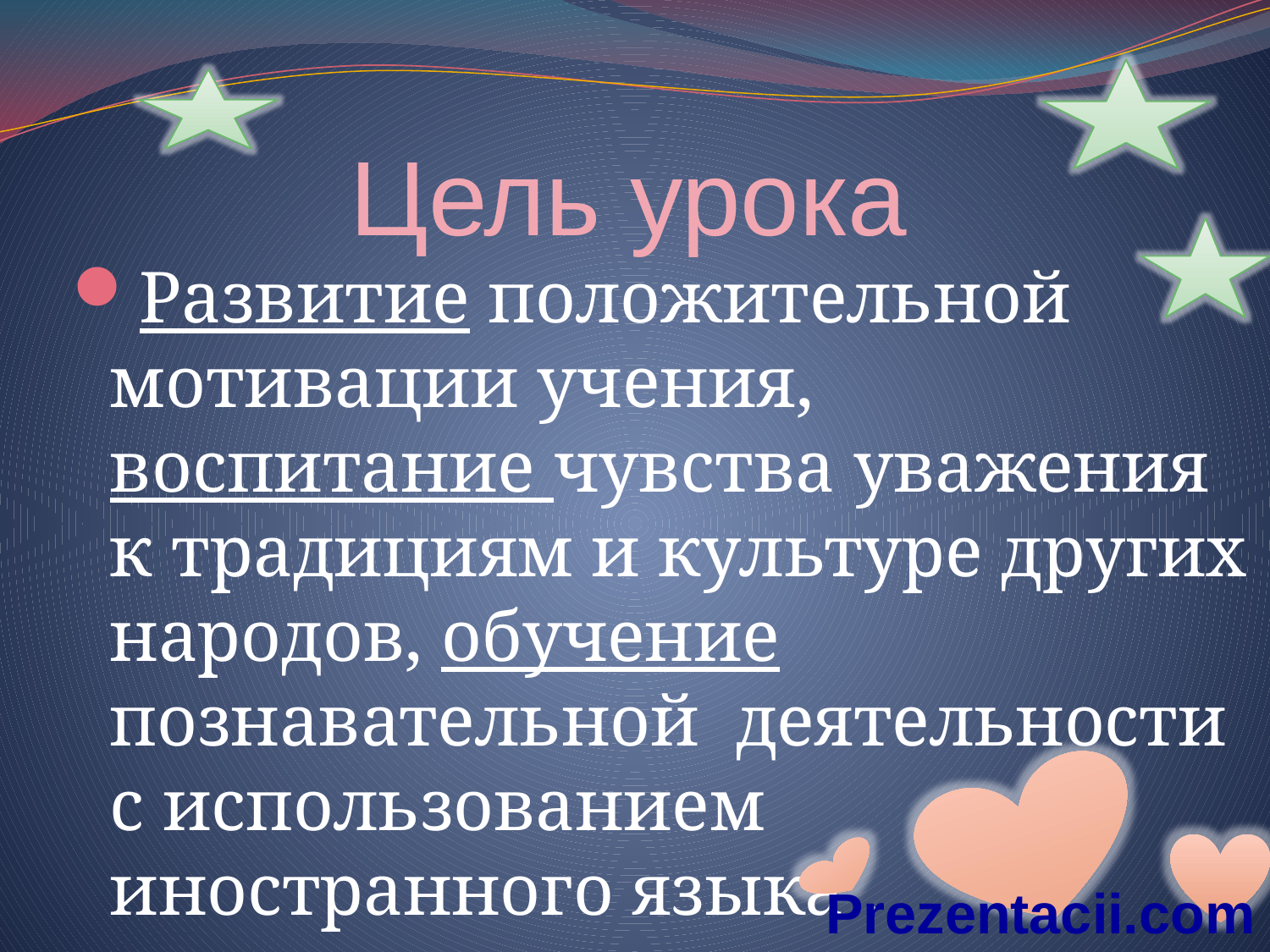

# Цель урока

Развитие положительной мотивации учения, воспитание чувства уважения к традициям и культуре других народов, обучение познавательной  деятельности с использованием иностранного языка .

Prezentacii.com